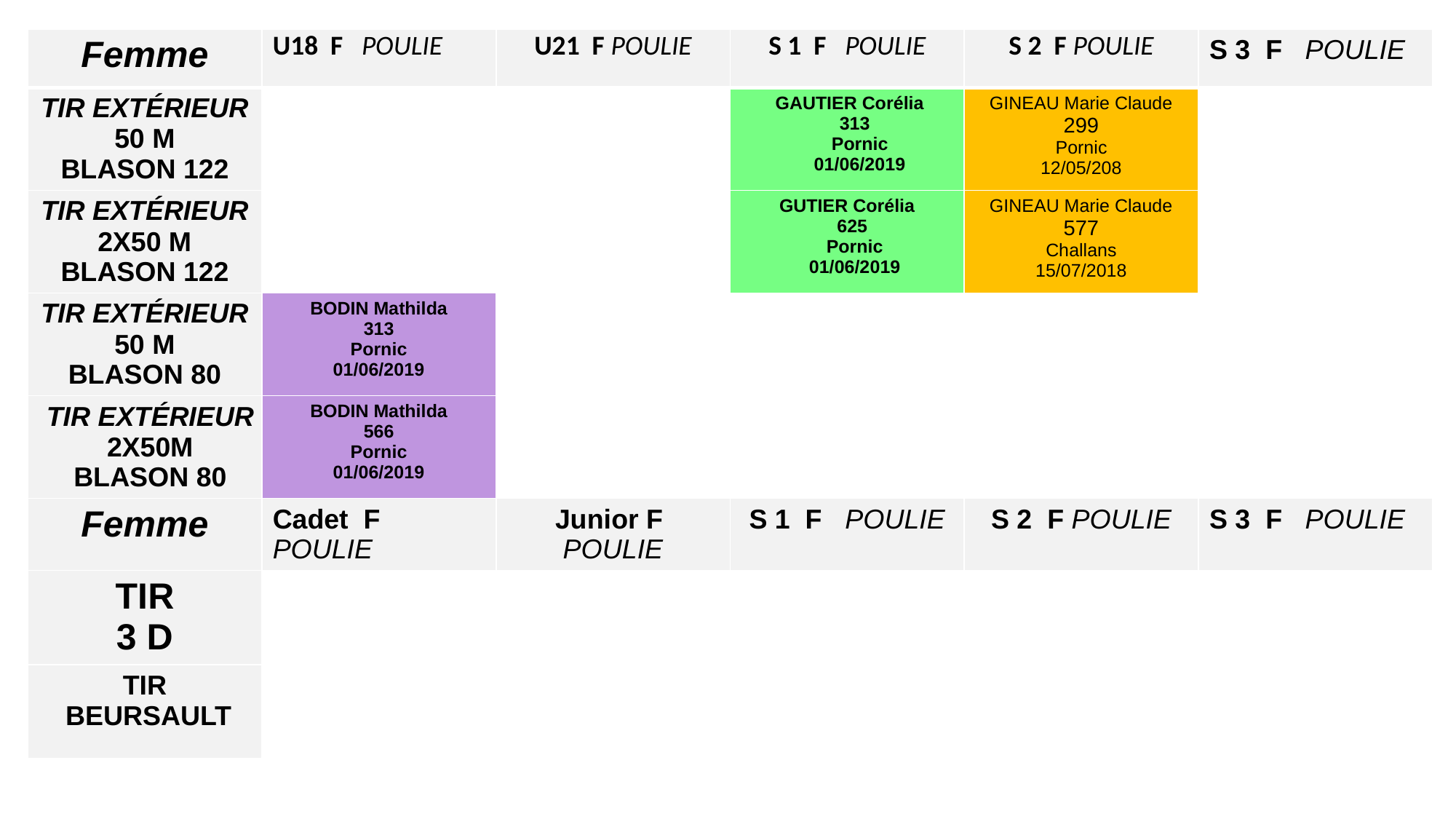

| Femme | U18 F POULIE | U21 F POULIE | S 1 F POULIE | S 2 F POULIE | S 3 F POULIE |
| --- | --- | --- | --- | --- | --- |
| TIR EXTÉRIEUR 50 M BLASON 122 |  |  | GAUTIER Corélia 313 Pornic 01/06/2019 | GINEAU Marie Claude 299 Pornic 12/05/208 |  |
| TIR EXTÉRIEUR 2X50 M BLASON 122 |  |  | GUTIER Corélia 625 Pornic 01/06/2019 | GINEAU Marie Claude 577 Challans 15/07/2018 |  |
| TIR EXTÉRIEUR 50 M BLASON 80 | BODIN Mathilda 313 Pornic 01/06/2019 |  |  |  |  |
| TIR EXTÉRIEUR 2X50M BLASON 80 | BODIN Mathilda 566 Pornic 01/06/2019 |  |  |  |  |
| Femme | Cadet F POULIE | Junior F POULIE | S 1 F POULIE | S 2 F POULIE | S 3 F POULIE |
| TIR 3 D |  |  |  |  |  |
| TIR BEURSAULT |  |  |  |  |  |
#